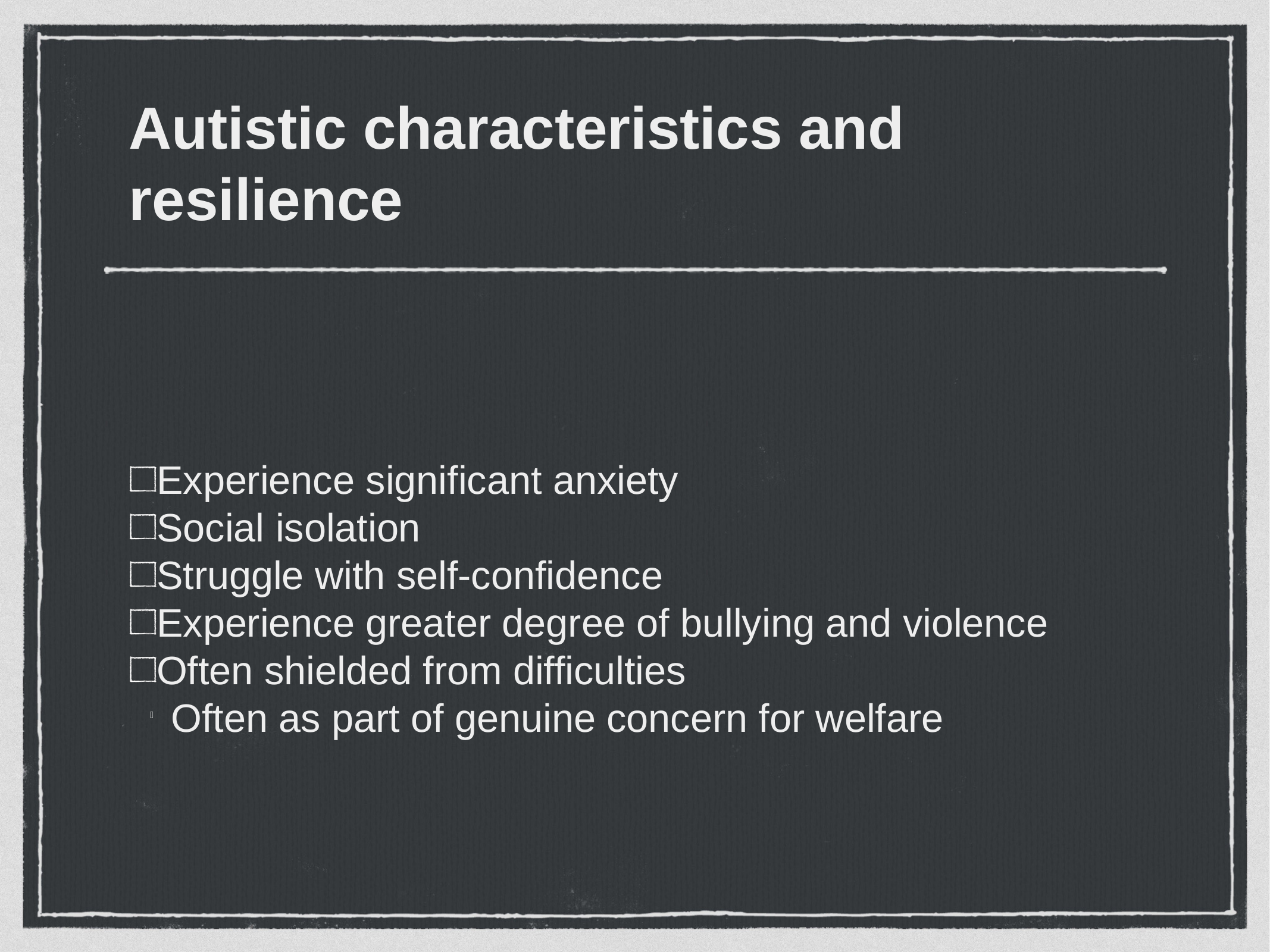

Autistic characteristics and resilience
Experience significant anxiety
Social isolation
Struggle with self-confidence
Experience greater degree of bullying and violence
Often shielded from difficulties
Often as part of genuine concern for welfare